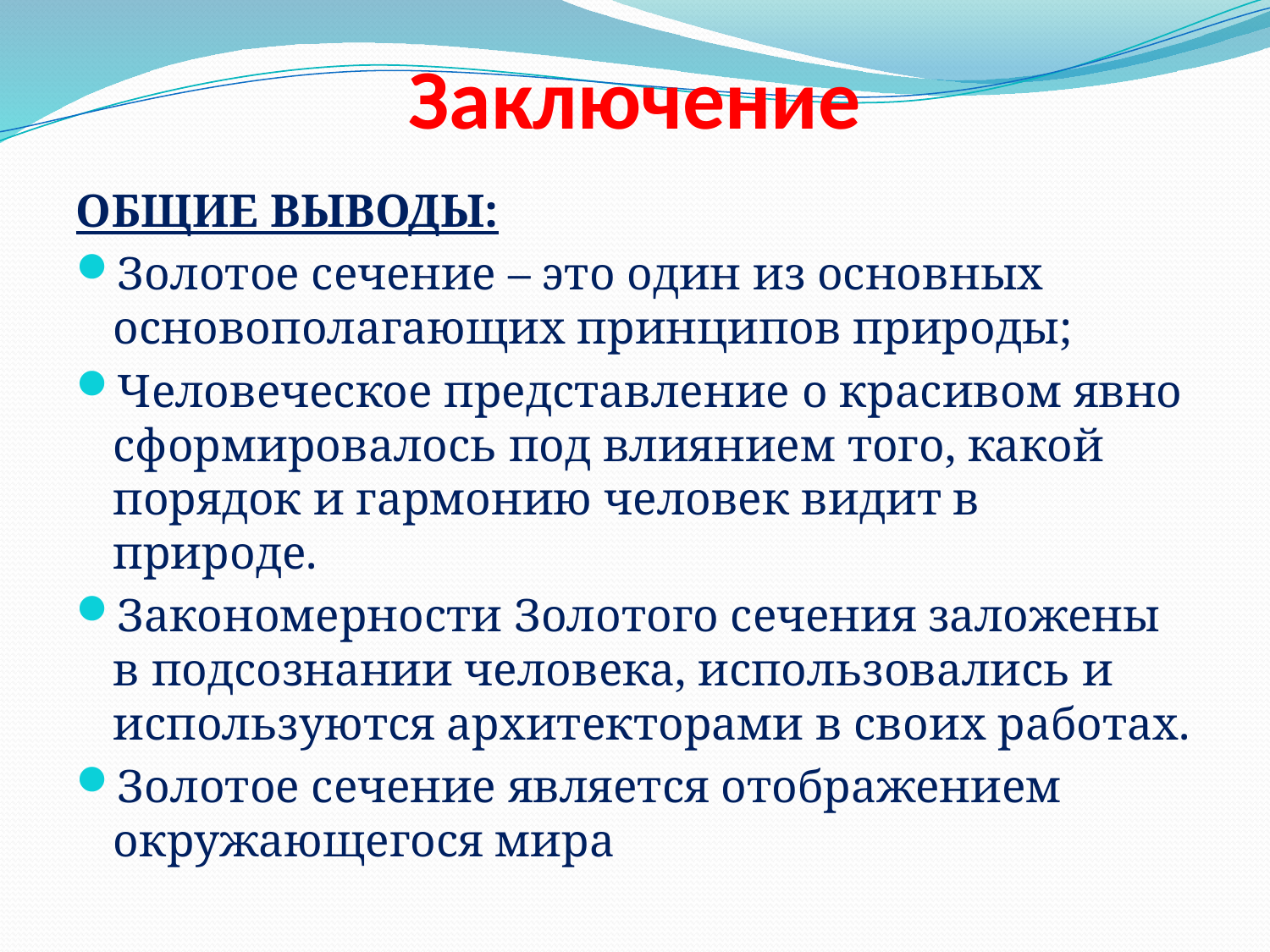

# Заключение
ОБЩИЕ ВЫВОДЫ:
Золотое сечение – это один из основных основополагающих принципов природы;
Человеческое представление о красивом явно сформировалось под влиянием того, какой порядок и гармонию человек видит в природе.
Закономерности Золотого сечения заложены в подсознании человека, использовались и используются архитекторами в своих работах.
Золотое сечение является отображением окружающегося мира